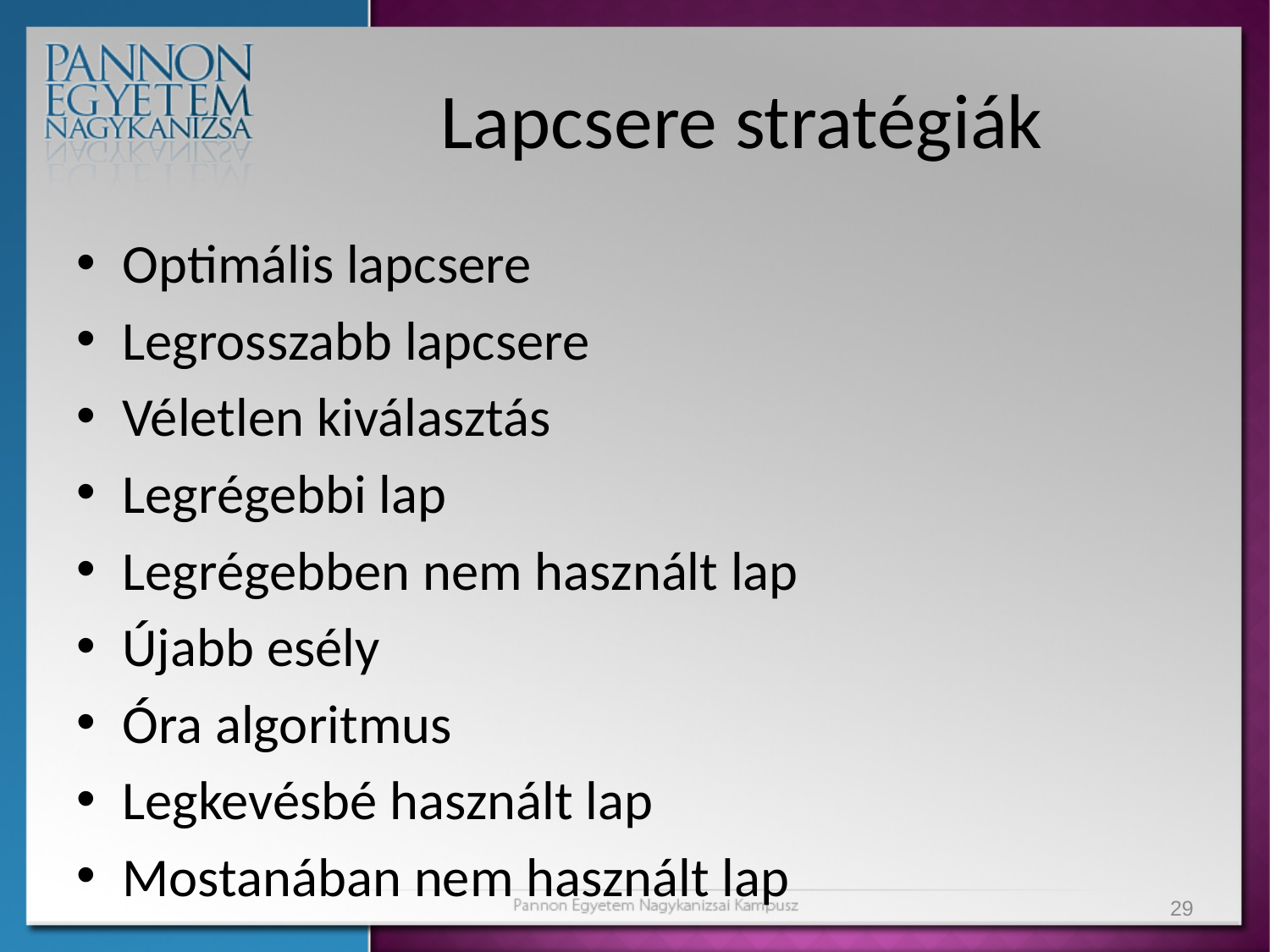

# Lapcsere stratégiák
Optimális lapcsere
Legrosszabb lapcsere
Véletlen kiválasztás
Legrégebbi lap
Legrégebben nem használt lap
Újabb esély
Óra algoritmus
Legkevésbé használt lap
Mostanában nem használt lap
29